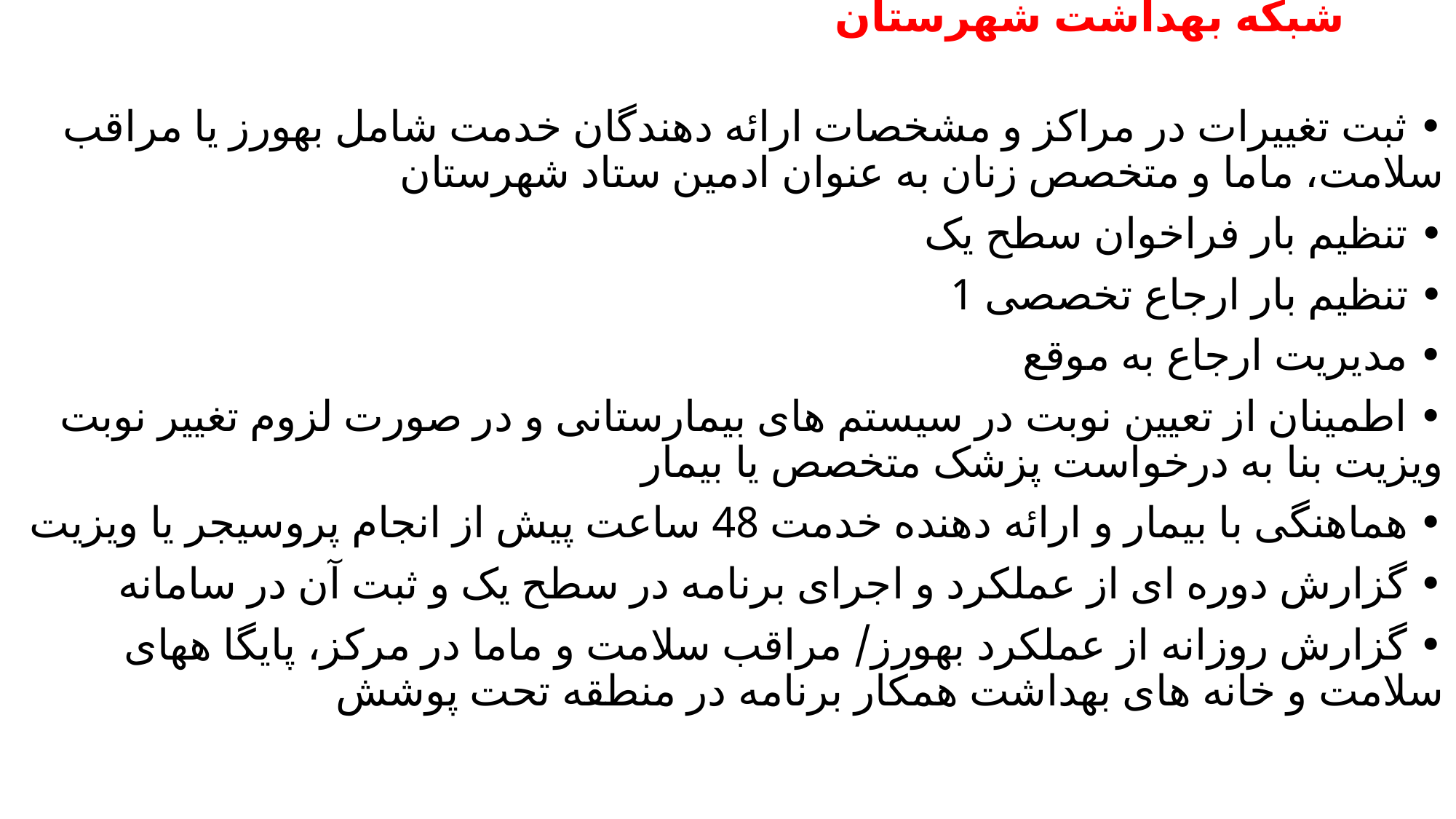

• ثبت تغییرات در مراکز و مشخصات ارائه دهندگان خدمت شامل بهورز یا مراقب سلامت، ماما و متخصص زنان به عنوان ادمین ستاد شهرستان
• تنظیم بار فراخوان سطح یک
• تنظیم بار ارجاع تخصصی 1
• مدیریت ارجاع به موقع
• اطمینان از تعیین نوبت در سیستم های بیمارستانی و در صورت لزوم تغییر نوبت ویزیت بنا به درخواست پزشک متخصص یا بیمار
• هماهنگی با بیمار و ارائه دهنده خدمت 48 ساعت پیش از انجام پروسیجر یا ویزیت
• گزارش دوره ای از عملکرد و اجرای برنامه در سطح یک و ثبت آن در سامانه
• گزارش روزانه از عملکرد بهورز/ مراقب سلامت و ماما در مرکز، پایگا ههای سلامت و خانه های بهداشت همکار برنامه در منطقه تحت پوشش
# اهم وظایف ناظرین و مدیران در حوزه مدیریت برنامه ستاد شبکه بهداشت شهرستان